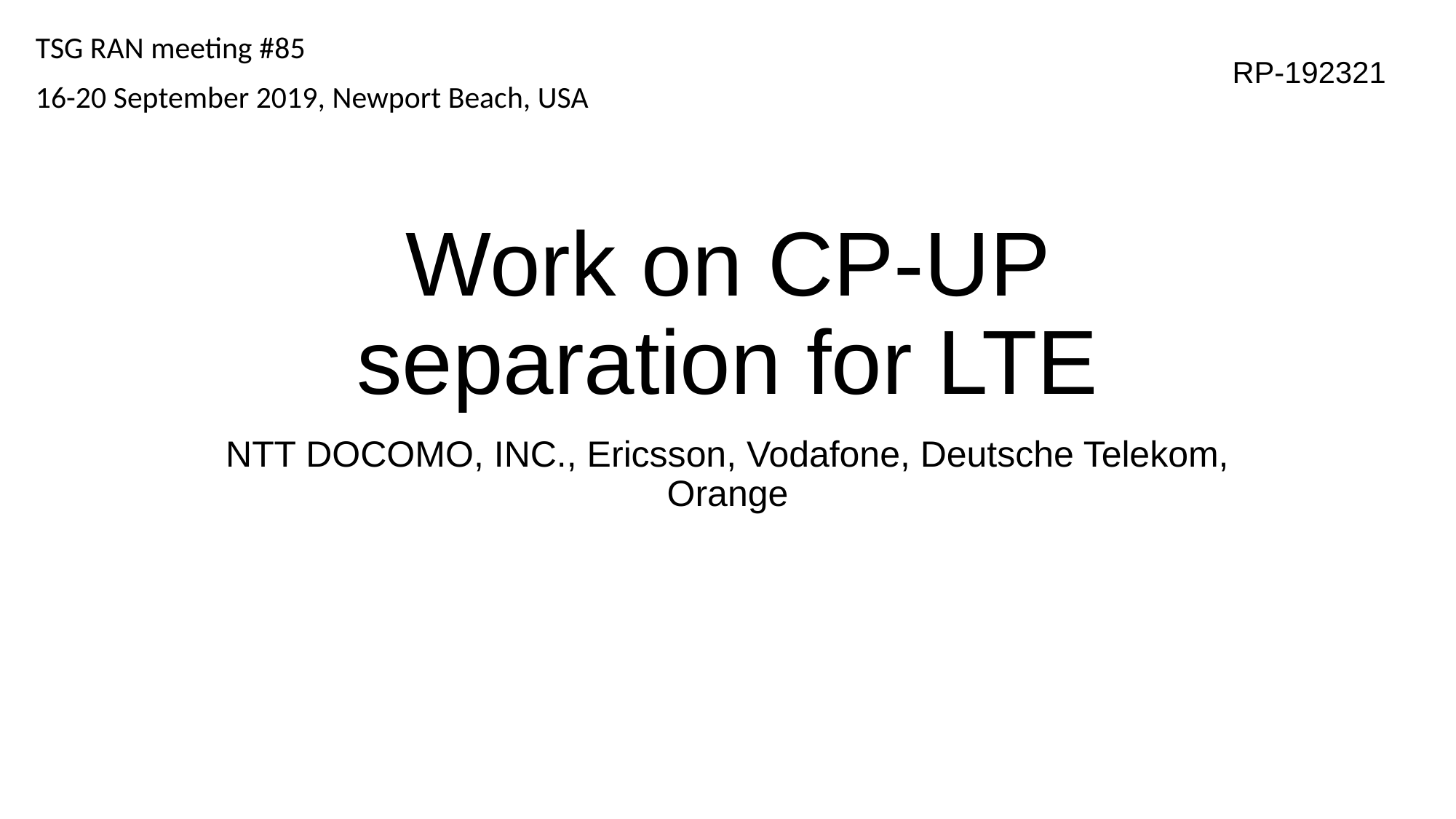

TSG RAN meeting #85
16-20 September 2019, Newport Beach, USA
RP-192321
# Work on CP-UP separation for LTE
NTT DOCOMO, INC., Ericsson, Vodafone, Deutsche Telekom, Orange